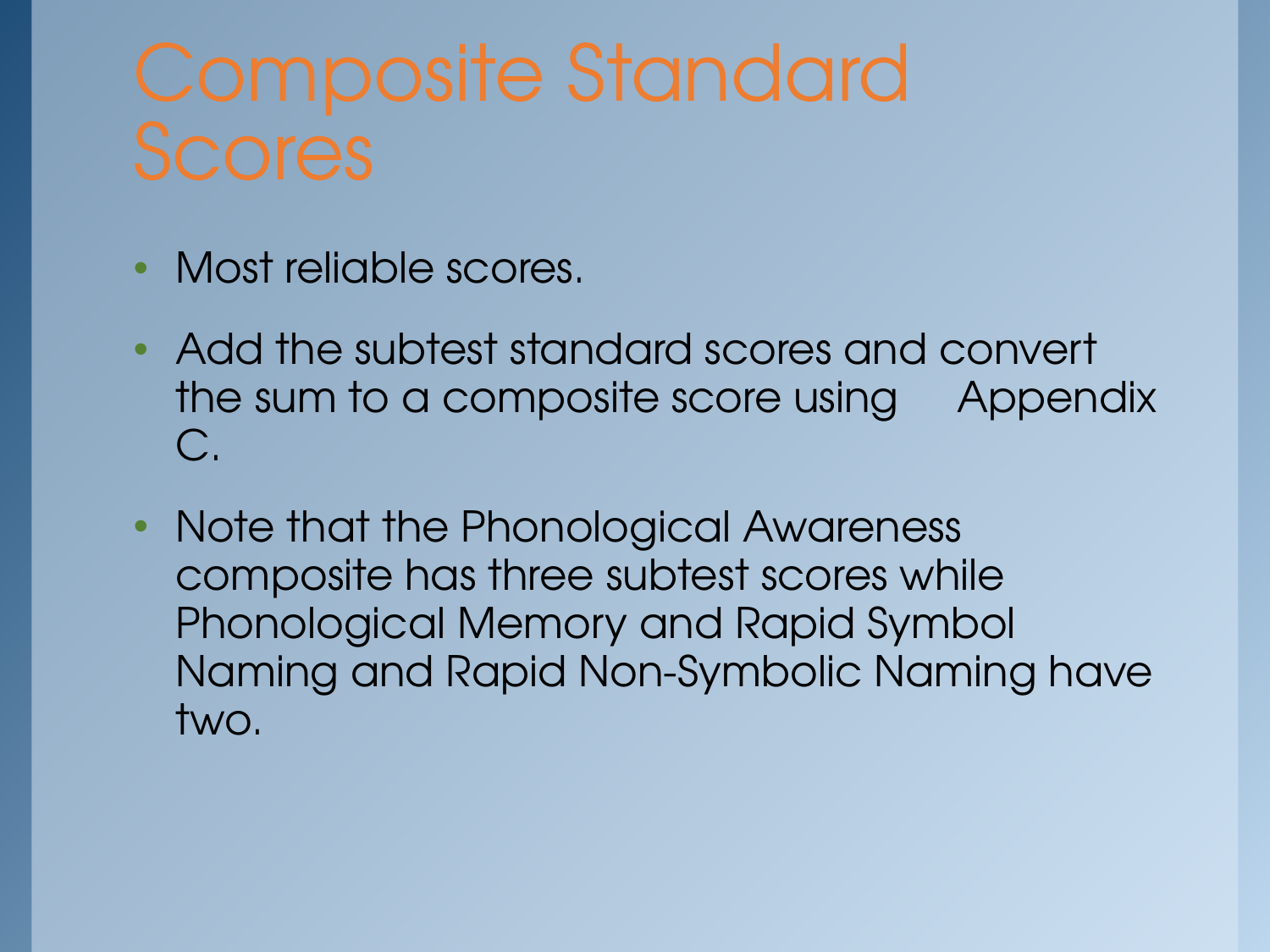

# Composite Standard Scores
Most reliable scores.
Add the subtest standard scores and convert the sum to a composite score using     Appendix C.
Note that the Phonological Awareness composite has three subtest scores while Phonological Memory and Rapid Symbol Naming and Rapid Non-Symbolic Naming have two.